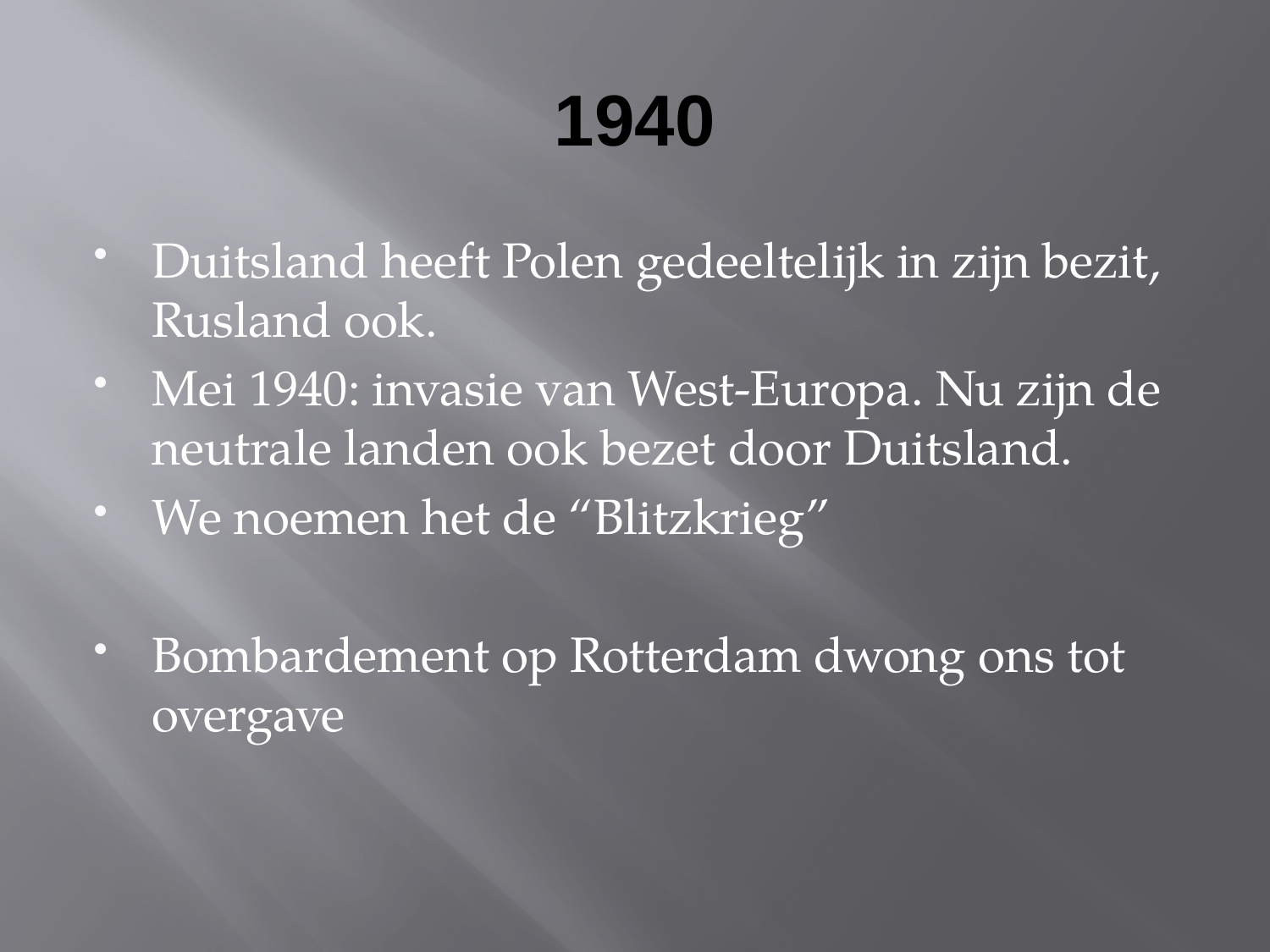

# 1940
Duitsland heeft Polen gedeeltelijk in zijn bezit, Rusland ook.
Mei 1940: invasie van West-Europa. Nu zijn de neutrale landen ook bezet door Duitsland.
We noemen het de “Blitzkrieg”

Bombardement op Rotterdam dwong ons tot overgave